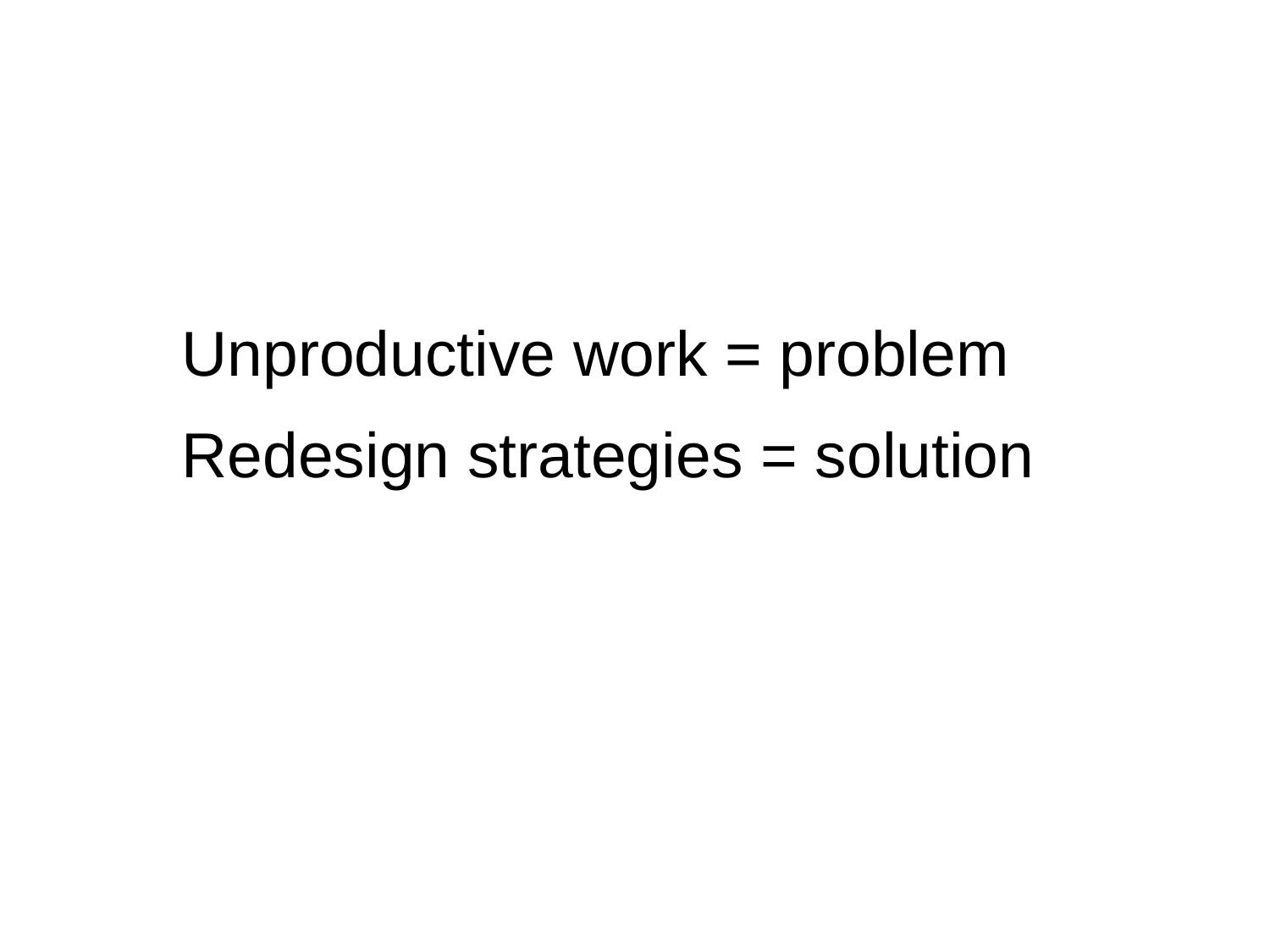

Unproductive work = problem

Redesign strategies = solution